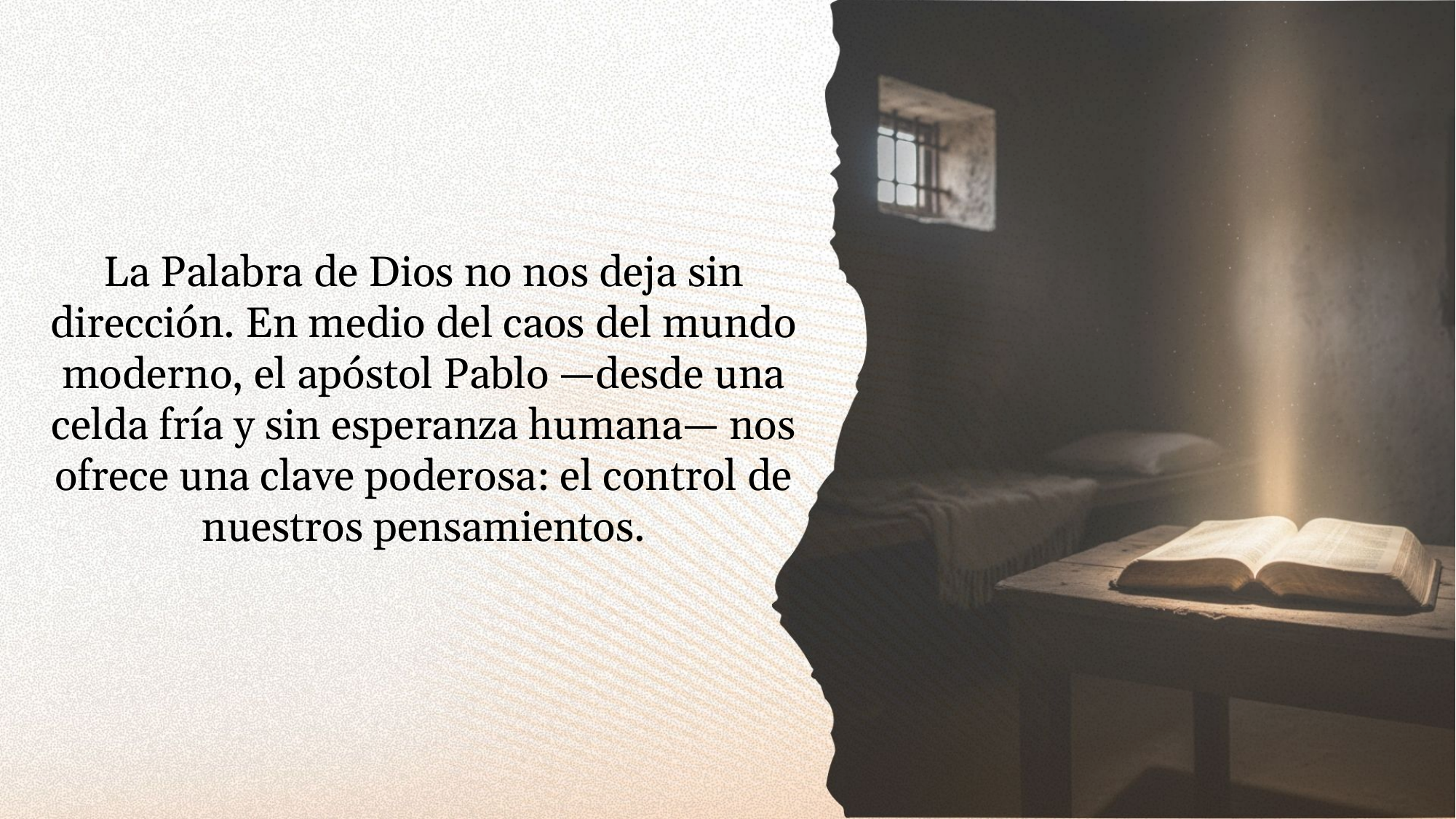

La Palabra de Dios no nos deja sin dirección. En medio del caos del mundo moderno, el apóstol Pablo —desde una celda fría y sin esperanza humana— nos ofrece una clave poderosa: el control de nuestros pensamientos.